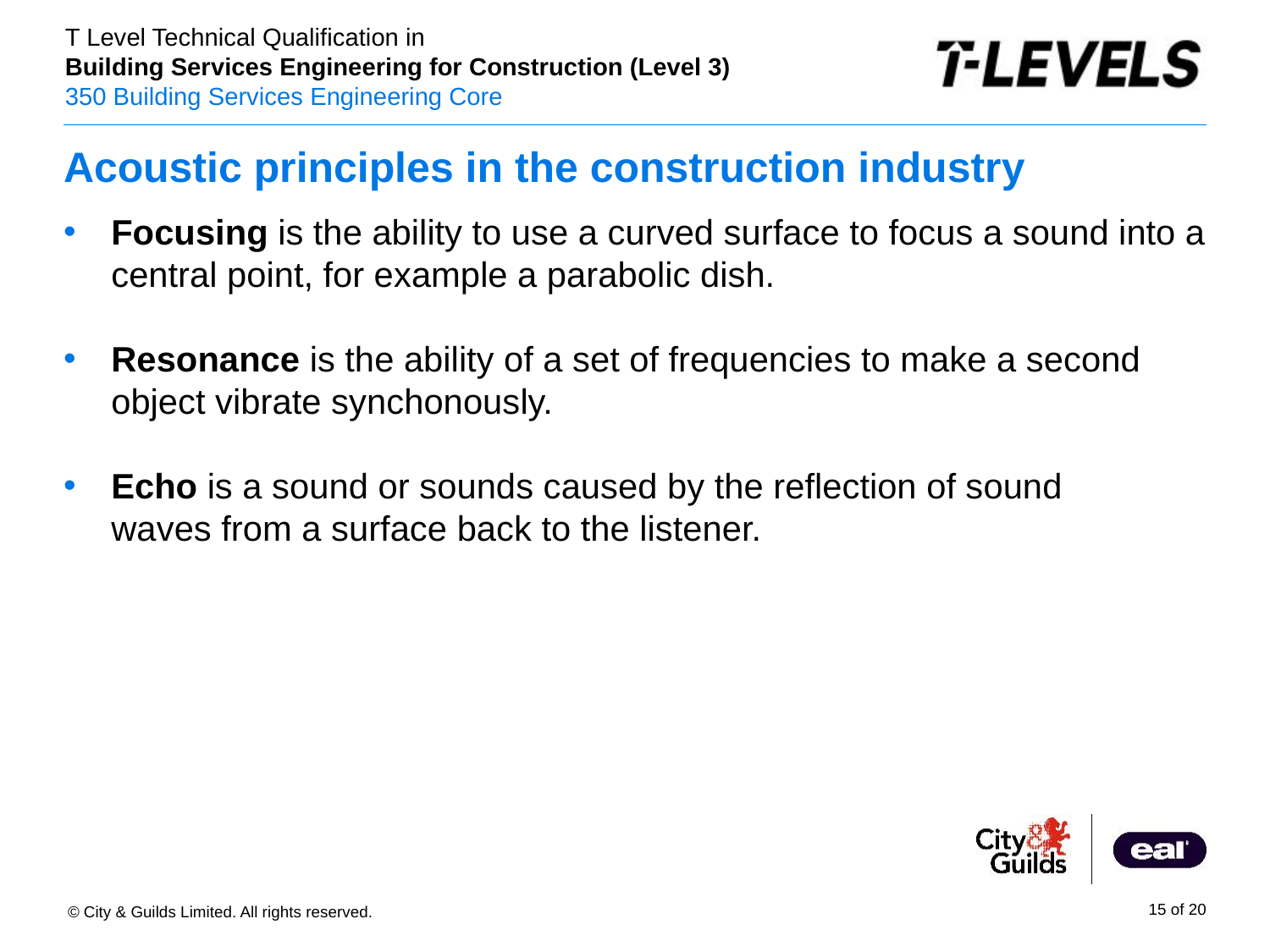

# Acoustic principles in the construction industry
Focusing is the ability to use a curved surface to focus a sound into a central point, for example a parabolic dish.

Resonance is the ability of a set of frequencies to make a second object vibrate synchonously.

Echo is a sound or sounds caused by the reflection of sound waves from a surface back to the listener.